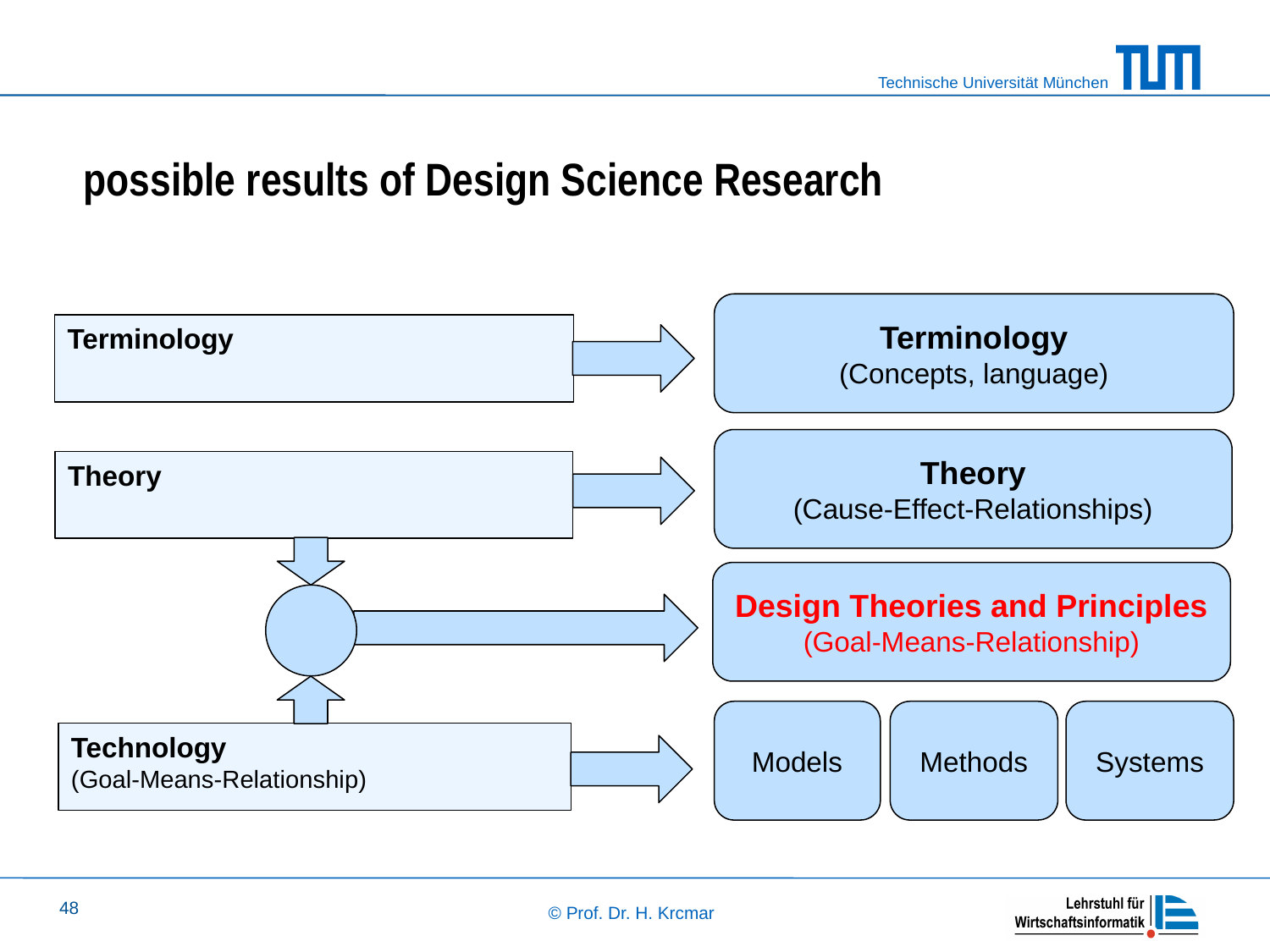

# possible results of Design Science Research

Terminology
(Concepts, language)
Terminology

Theory
(Cause-Effect-Relationships)
Theory

Design Theories and Principles
(Goal-Means-Relationship)

Models
Systems
Methods
Technology
(Goal-Means-Relationship)